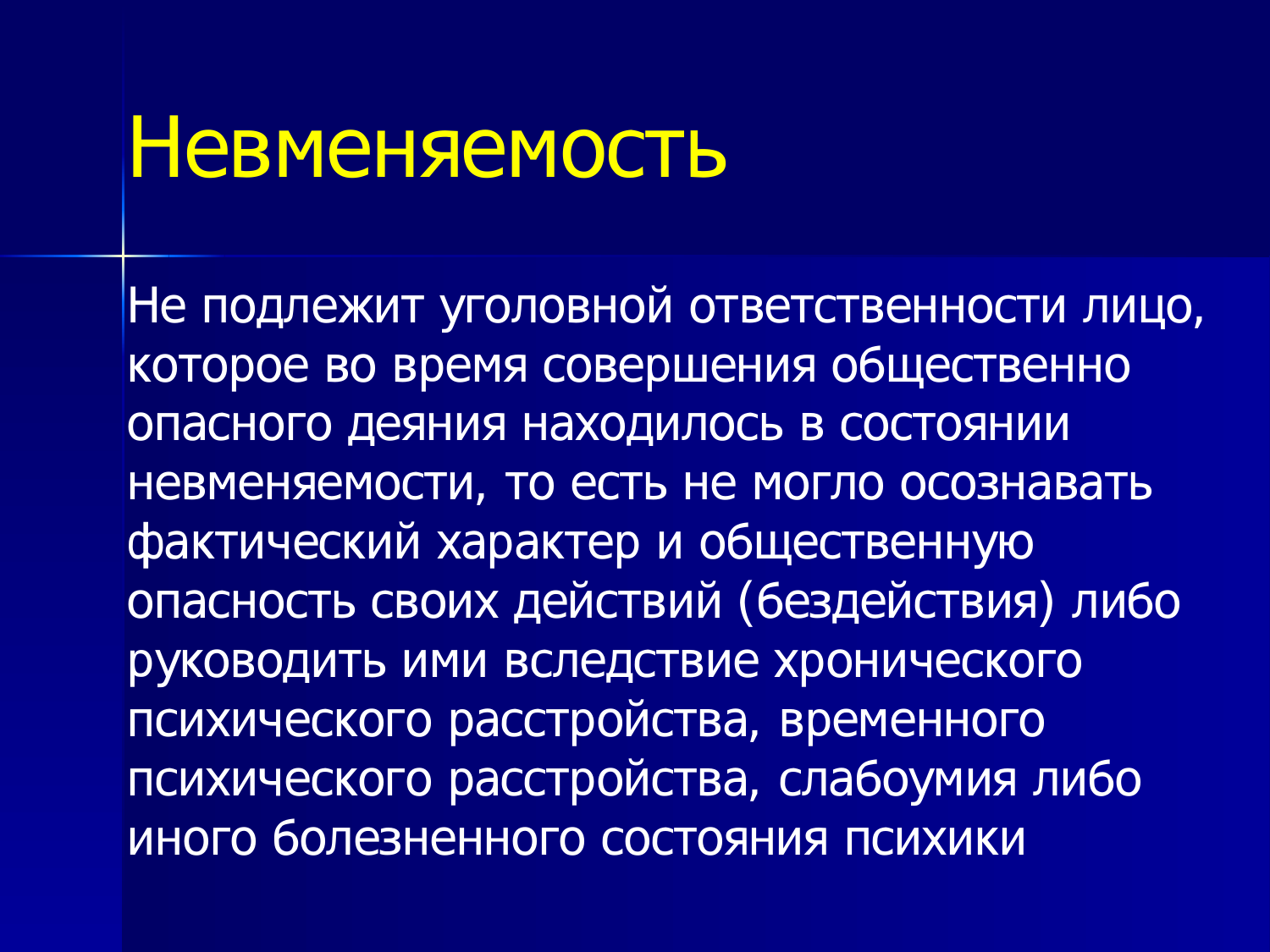

Невменяемость

Не подлежит уголовной ответственности лицо, которое во время совершения общественно опасного деяния находилось в состоянии невменяемости, то есть не могло осознавать фактический характер и общественную опасность своих действий (бездействия) либо руководить ими вследствие хронического психического расстройства, временного психического расстройства, слабоумия либо иного болезненного состояния психики